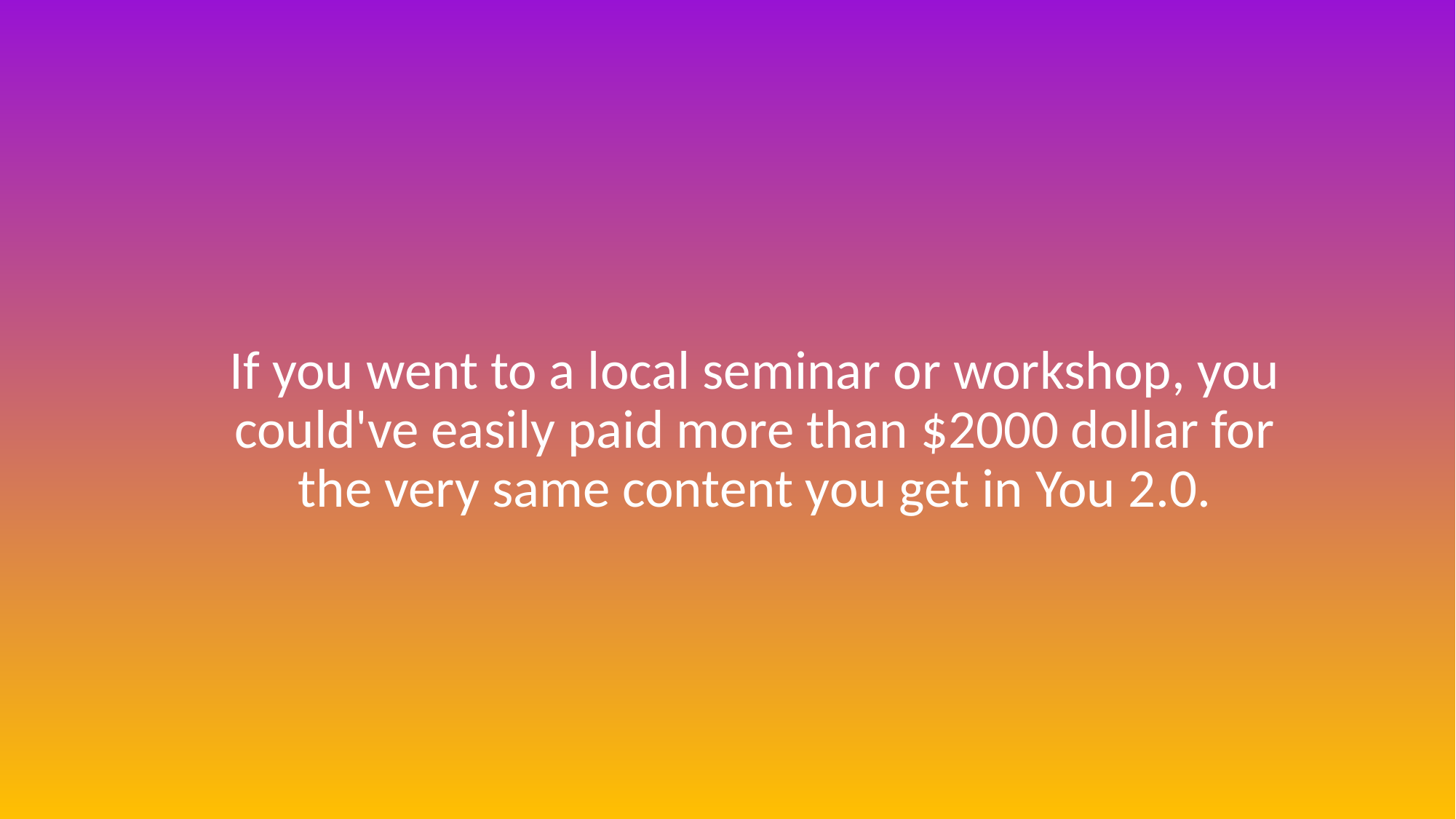

# If you went to a local seminar or workshop, you could've easily paid more than $2000 dollar for the very same content you get in You 2.0.